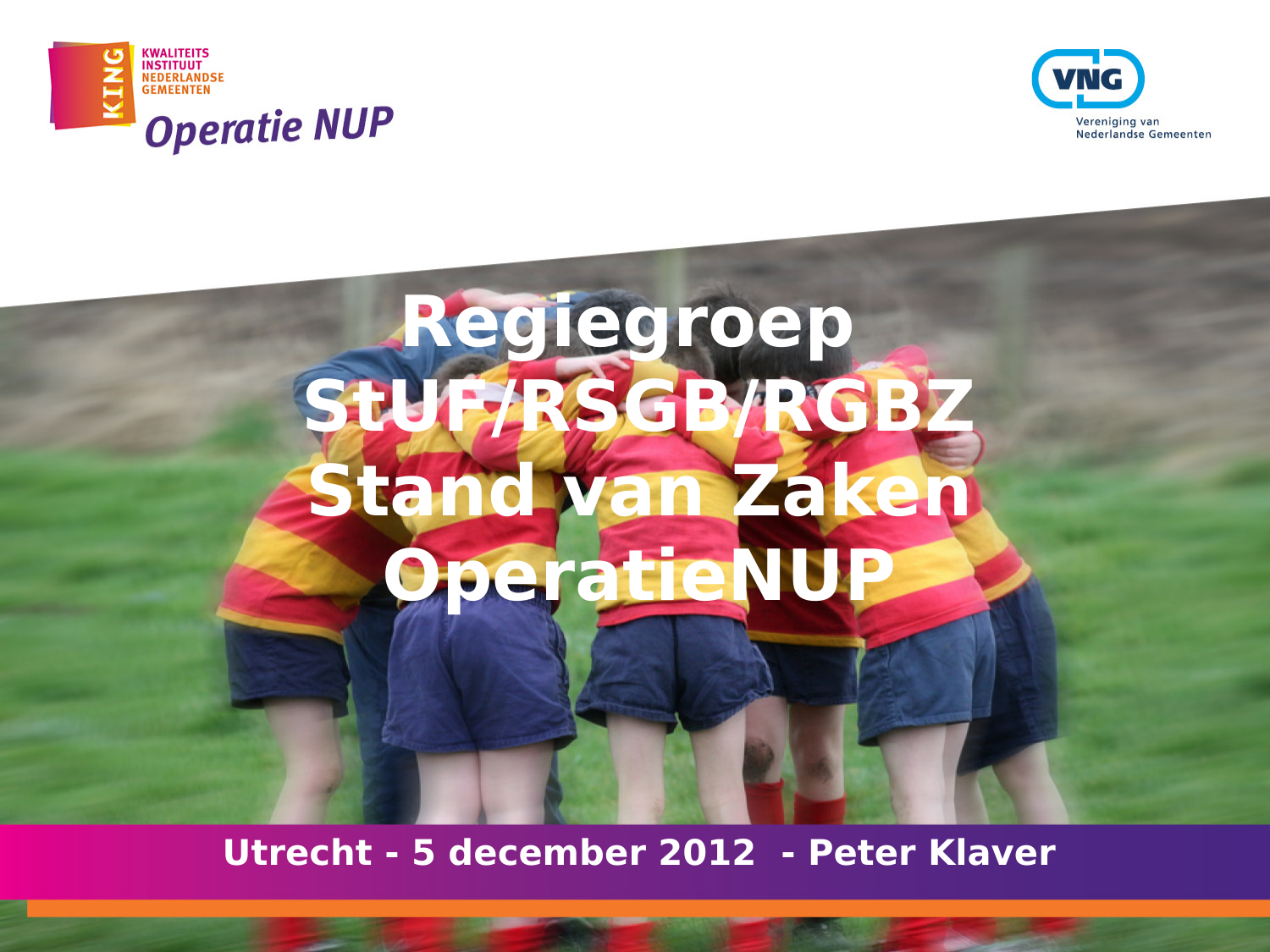

# Regiegroep  StUF/RSGB/RGBZ Stand van Zaken OperatieNUP Utrecht - 5 december 2012  - Peter Klaver